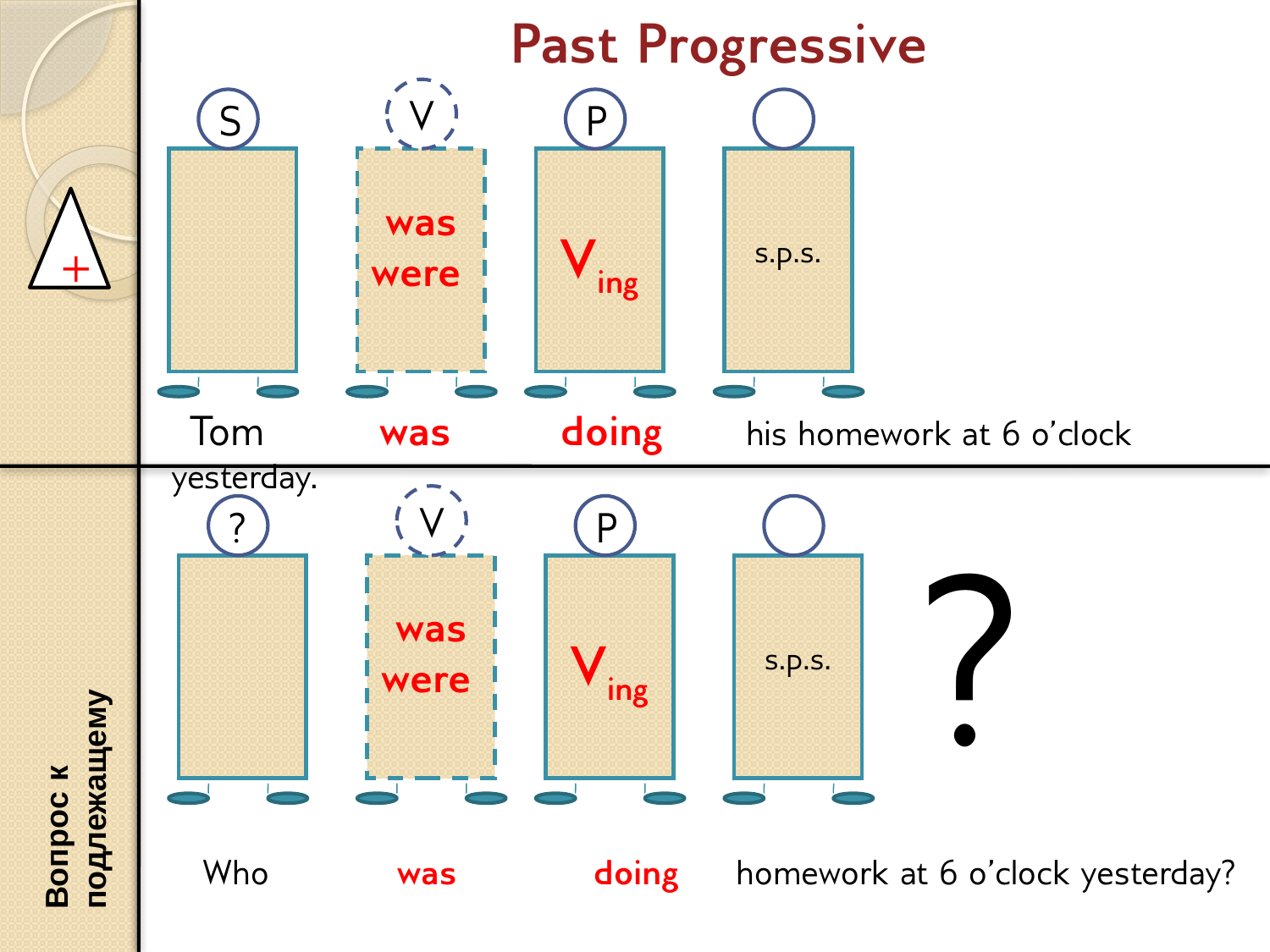

# Past Progressive
V
S
P

was
were

Ving

s.p.s.
+

  Tom         was        doing      his homework at 6 o’clock yesterday.
V
?
P

?
Вопрос к подлежащему

was
were

Ving

s.p.s.

   Who            was            doing     homework at 6 o’clock yesterday?